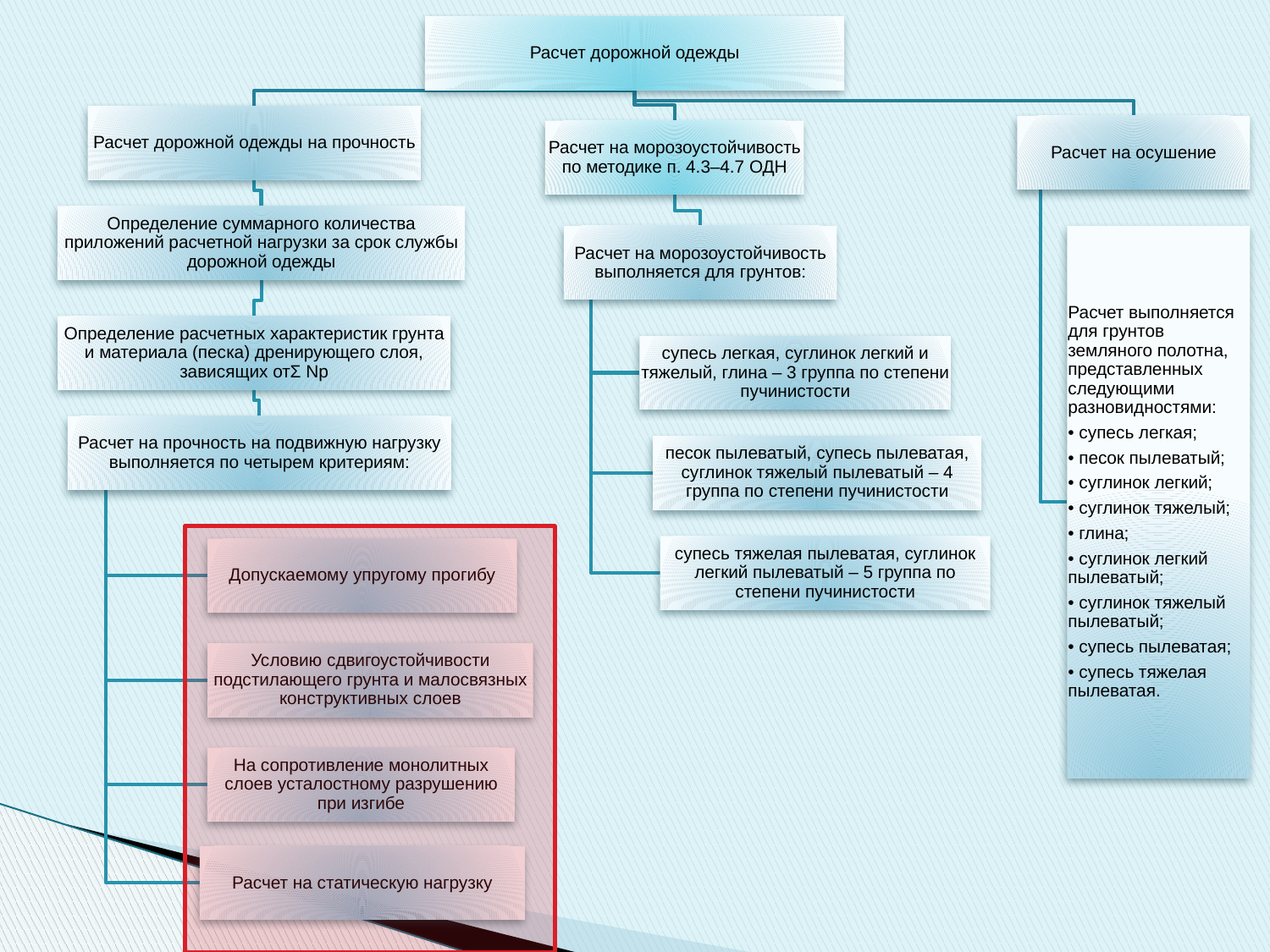

Расчет дорожной одежды
Расчет дорожной одежды на прочность
Определение суммарного количества приложений расчетной нагрузки за срок службы дорожной одежды
Определение расчетных характеристик грунта и материала (песка) дренирующего слоя, зависящих отΣ Nр
Расчет на прочность на подвижную нагрузку выполняется по четырем критериям:
Допускаемому упругому прогибу
Условию сдвигоустойчивости подстилающего грунта и малосвязных конструктивных слоев
На сопротивление монолитных слоев усталостному разрушению при изгибе
Расчет на статическую нагрузку
Расчет на морозоустойчивость по методике п. 4.3–4.7 ОДН
Расчет на морозоустойчивость выполняется для грунтов:
супесь легкая, суглинок легкий и тяжелый, глина – 3 группа по степени пучинистости
песок пылеватый, супесь пылеватая, суглинок тяжелый пылеватый – 4 группа по степени пучинистости
супесь тяжелая пылеватая, суглинок легкий пылеватый – 5 группа по степени пучинистости
Расчет на осушение
Расчет выполняется для грунтов земляного полотна, представленных следующими разновидностями:
• супесь легкая;
• песок пылеватый;
• суглинок легкий;
• суглинок тяжелый;
• глина;
• суглинок легкий пылеватый;
• суглинок тяжелый пылеватый;
• супесь пылеватая;
• супесь тяжелая пылеватая.